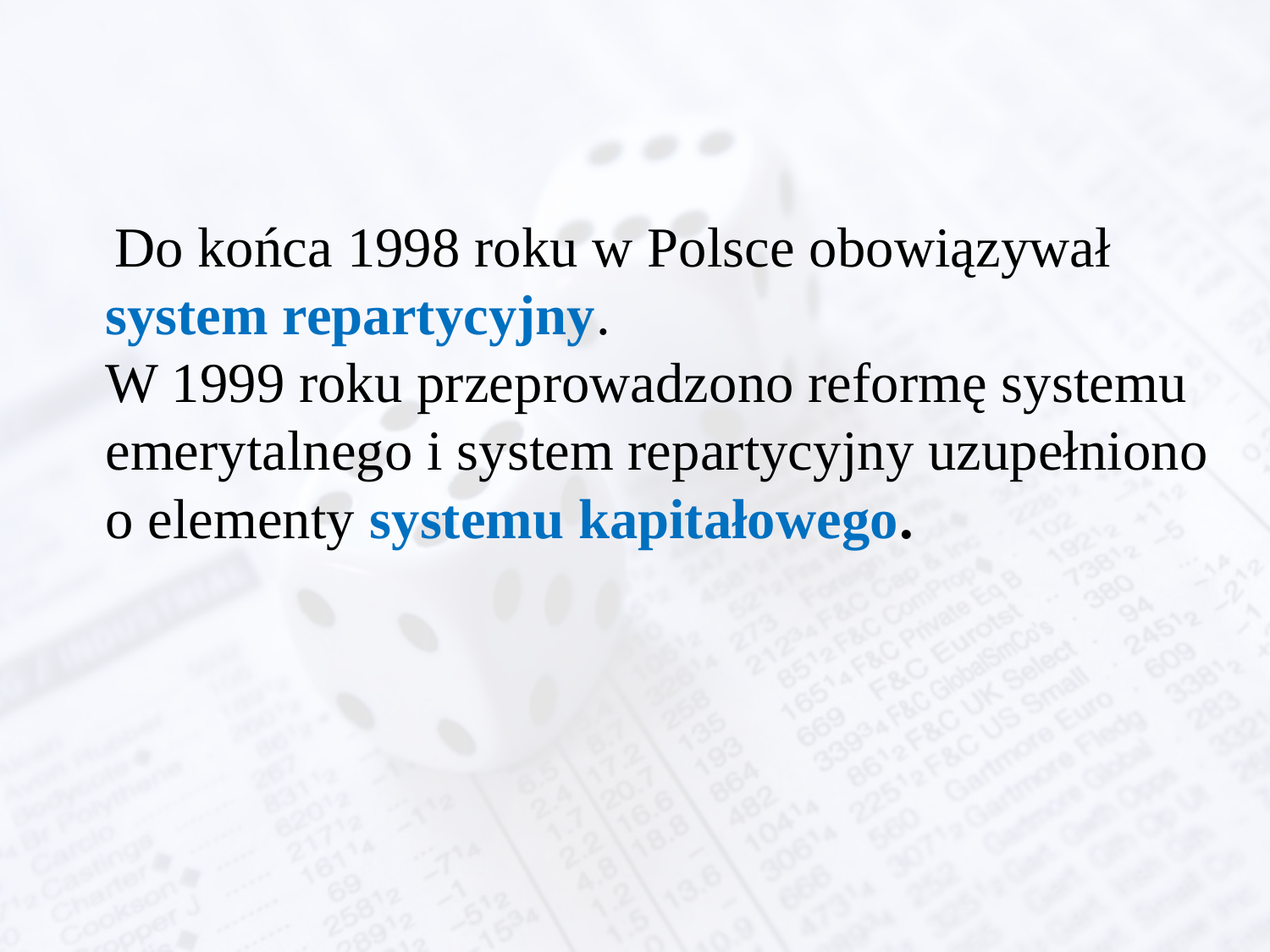

#

    Do końca 1998 roku w Polsce obowiązywał system repartycyjny.
W 1999 roku przeprowadzono reformę systemu emerytalnego i system repartycyjny uzupełniono o elementy systemu kapitałowego.